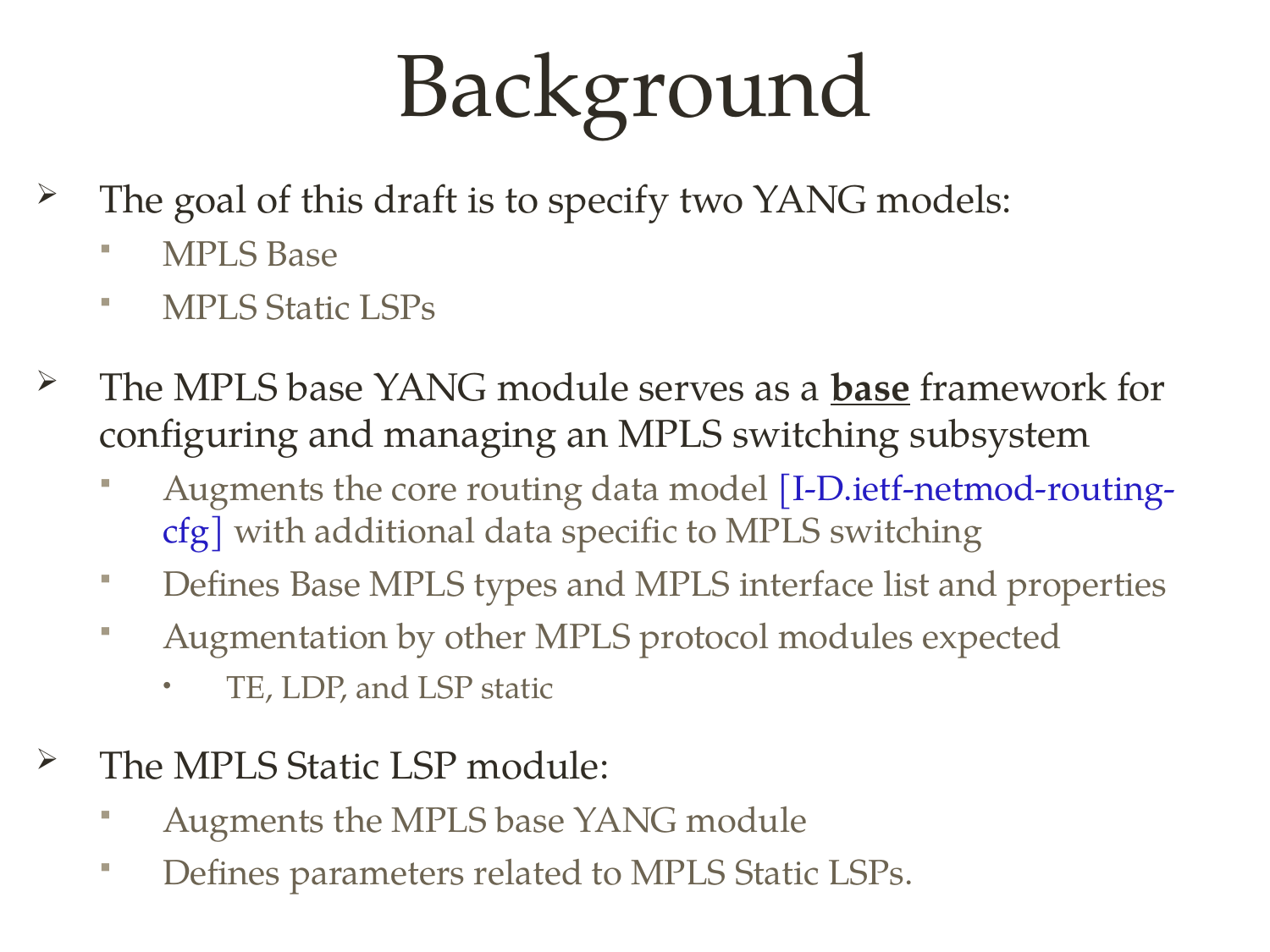

# Background
The goal of this draft is to specify two YANG models:
MPLS Base
MPLS Static LSPs
The MPLS base YANG module serves as a base framework for configuring and managing an MPLS switching subsystem
Augments the core routing data model [I-D.ietf-netmod-routing-cfg] with additional data specific to MPLS switching
Defines Base MPLS types and MPLS interface list and properties
Augmentation by other MPLS protocol modules expected
TE, LDP, and LSP static
The MPLS Static LSP module:
Augments the MPLS base YANG module
Defines parameters related to MPLS Static LSPs.